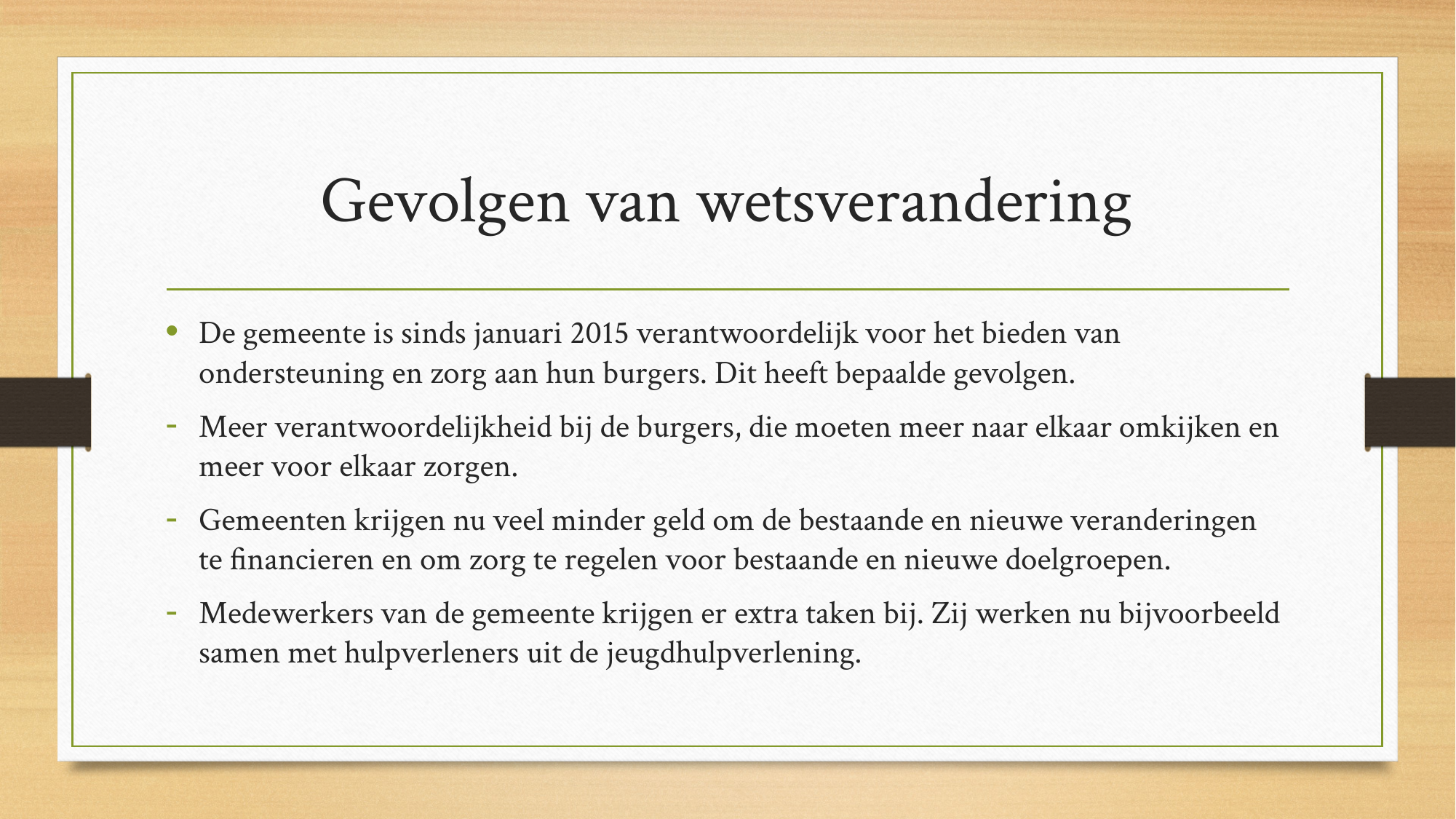

# Gevolgen van wetsverandering
De gemeente is sinds januari 2015 verantwoordelijk voor het bieden van ondersteuning en zorg aan hun burgers. Dit heeft bepaalde gevolgen.
Meer verantwoordelijkheid bij de burgers, die moeten meer naar elkaar omkijken en meer voor elkaar zorgen.
Gemeenten krijgen nu veel minder geld om de bestaande en nieuwe veranderingen te financieren en om zorg te regelen voor bestaande en nieuwe doelgroepen.
Medewerkers van de gemeente krijgen er extra taken bij. Zij werken nu bijvoorbeeld samen met hulpverleners uit de jeugdhulpverlening.